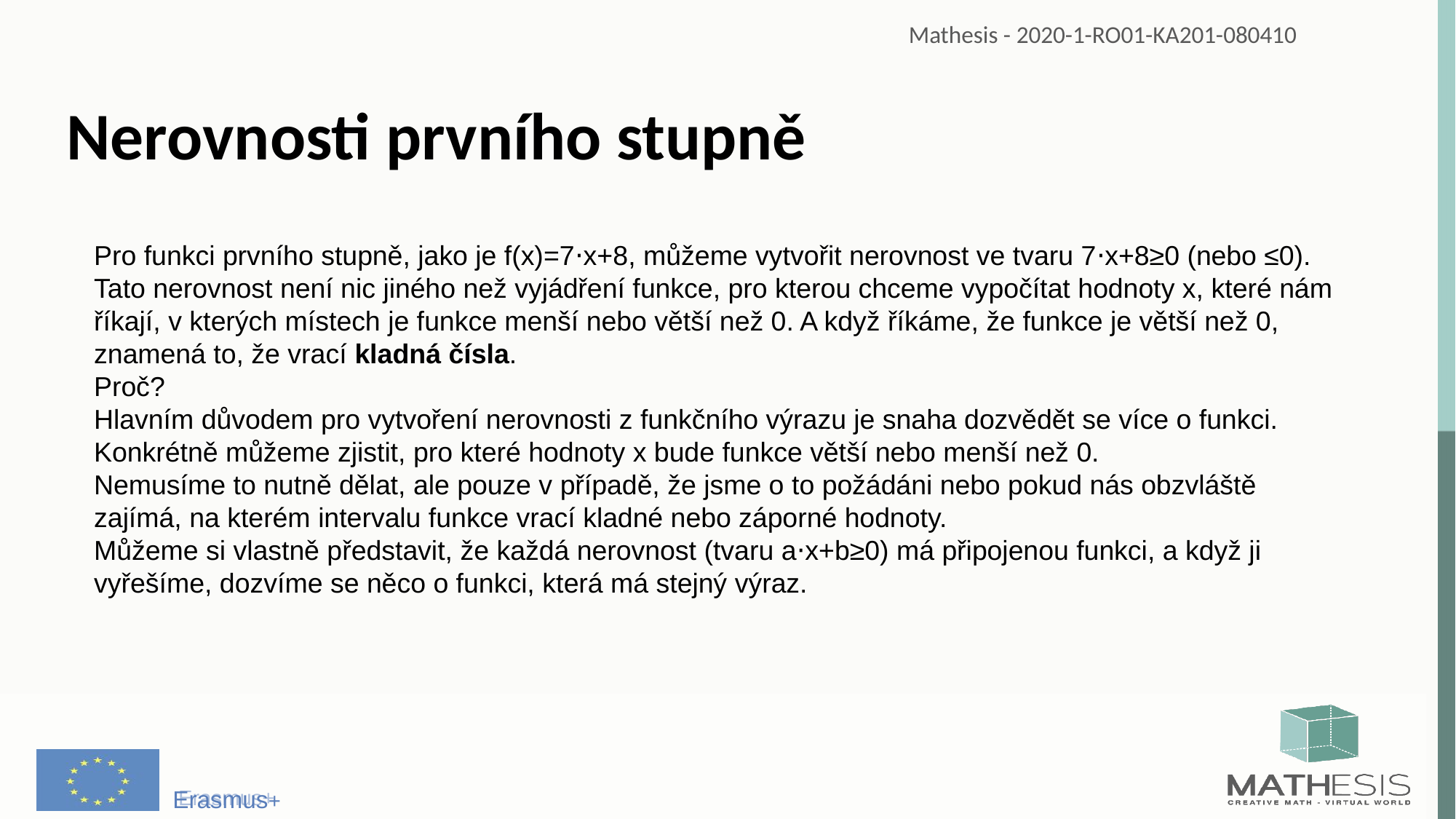

# Nerovnosti prvního stupně
Pro funkci prvního stupně, jako je f(x)=7⋅x+8, můžeme vytvořit nerovnost ve tvaru 7⋅x+8≥0 (nebo ≤0).
Tato nerovnost není nic jiného než vyjádření funkce, pro kterou chceme vypočítat hodnoty x, které nám říkají, v kterých místech je funkce menší nebo větší než 0. A když říkáme, že funkce je větší než 0, znamená to, že vrací kladná čísla.
Proč?
Hlavním důvodem pro vytvoření nerovnosti z funkčního výrazu je snaha dozvědět se více o funkci. Konkrétně můžeme zjistit, pro které hodnoty x bude funkce větší nebo menší než 0.
Nemusíme to nutně dělat, ale pouze v případě, že jsme o to požádáni nebo pokud nás obzvláště zajímá, na kterém intervalu funkce vrací kladné nebo záporné hodnoty.
Můžeme si vlastně představit, že každá nerovnost (tvaru a⋅x+b≥0) má připojenou funkci, a když ji vyřešíme, dozvíme se něco o funkci, která má stejný výraz.